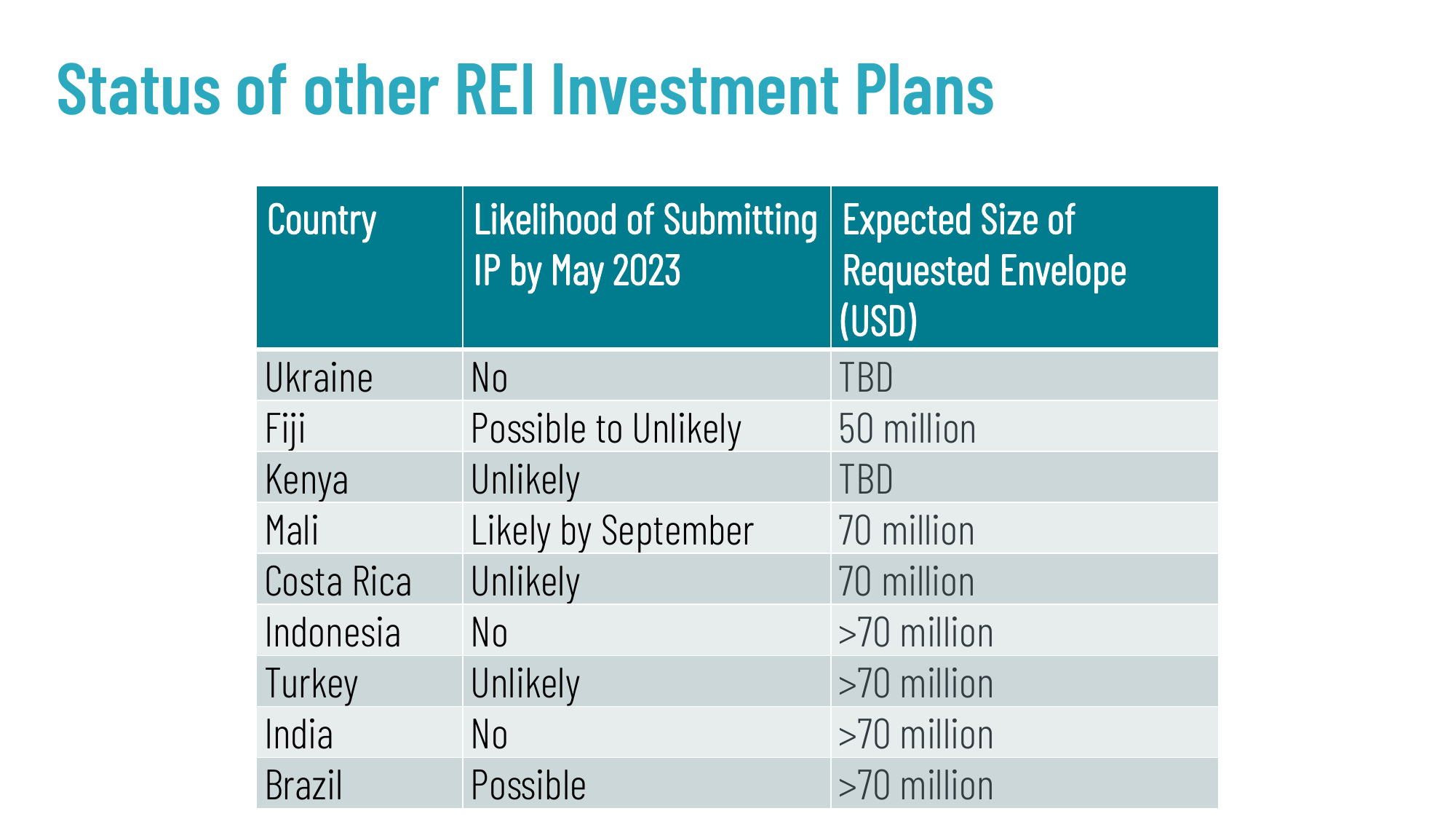

# Status of other REI Investment Plans
| Country | Likelihood of Submitting IP by May 2023 | Expected Size of Requested Envelope (USD) |
| --- | --- | --- |
| Ukraine | No | TBD |
| Fiji | Possible to Unlikely | 50 million |
| Kenya | Unlikely | TBD |
| Mali | Likely by September | 70 million |
| Costa Rica | Unlikely | 70 million |
| Indonesia | No | >70 million |
| Turkey | Unlikely | >70 million |
| India | No | >70 million |
| Brazil | Possible | >70 million |